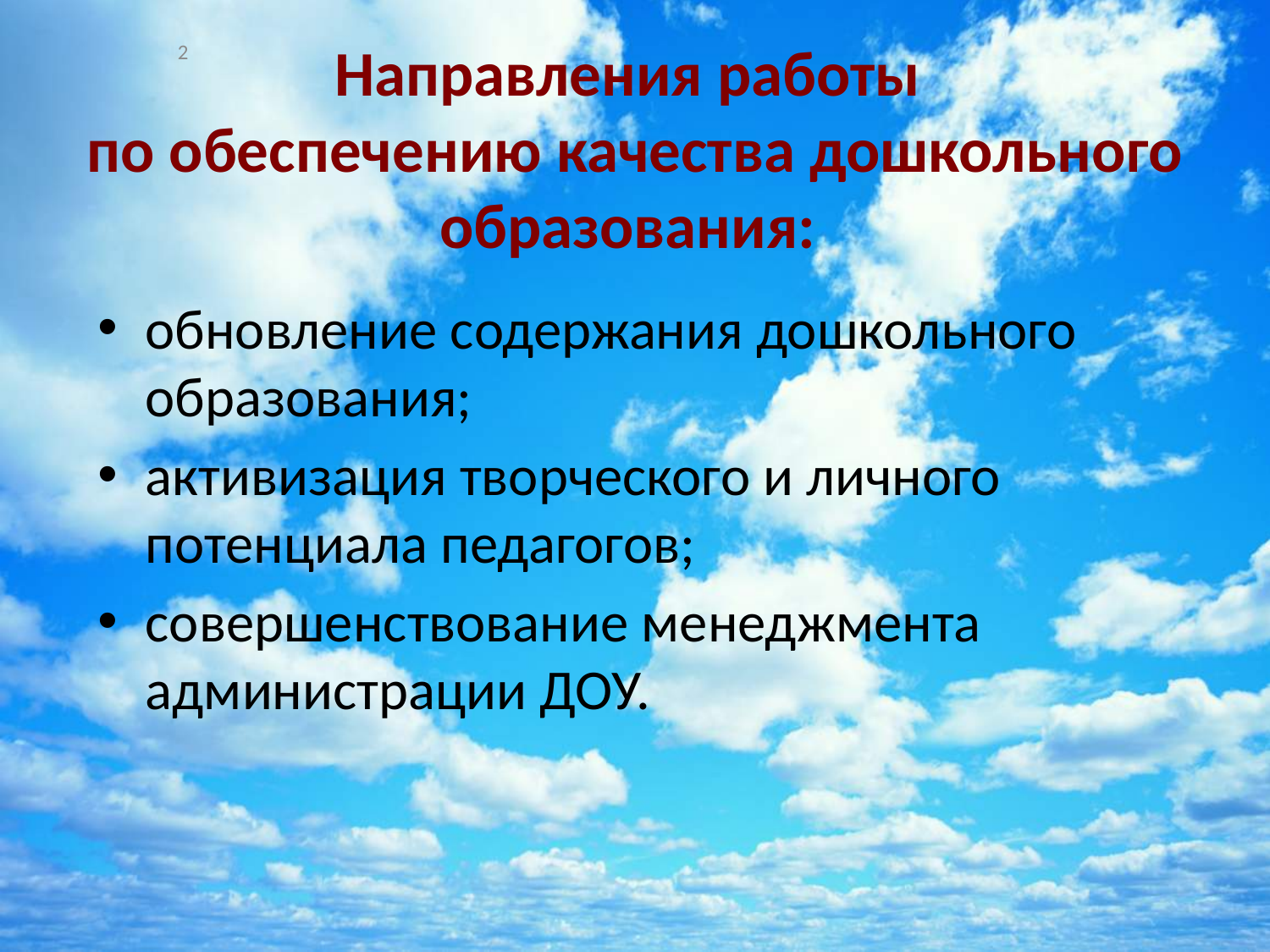

2
# Направления работы по обеспечению качества дошкольного образования:
обновление содержания дошкольного образования;
активизация творческого и личного потенциала педагогов;
совершенствование менеджмента администрации ДОУ.